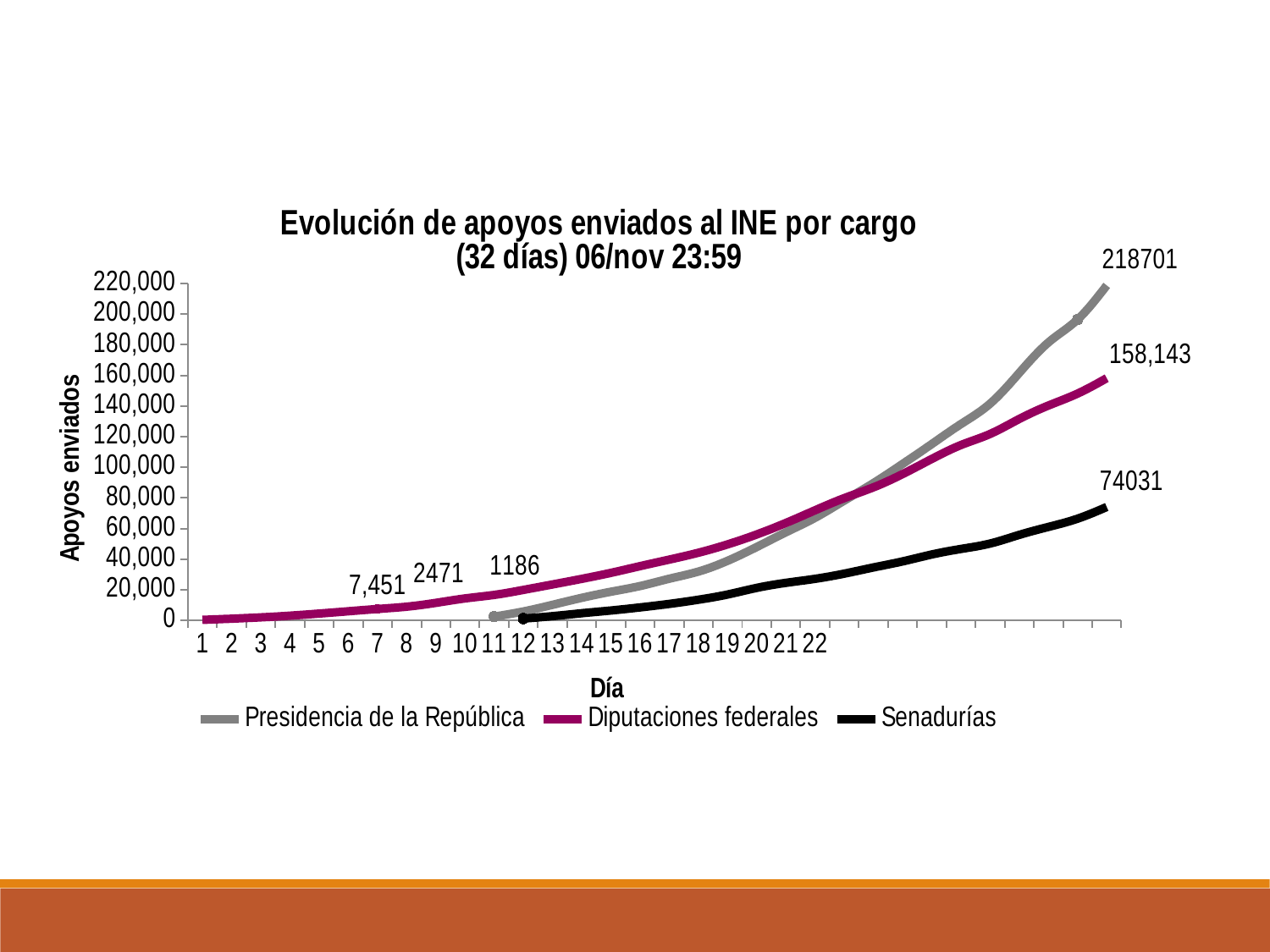

### Chart: Evolución de apoyos enviados al INE por cargo
(32 días) 06/nov 23:59

| Category | Presidencia de la República | Diputaciones federales | Senadurías |
|---|---|---|---|